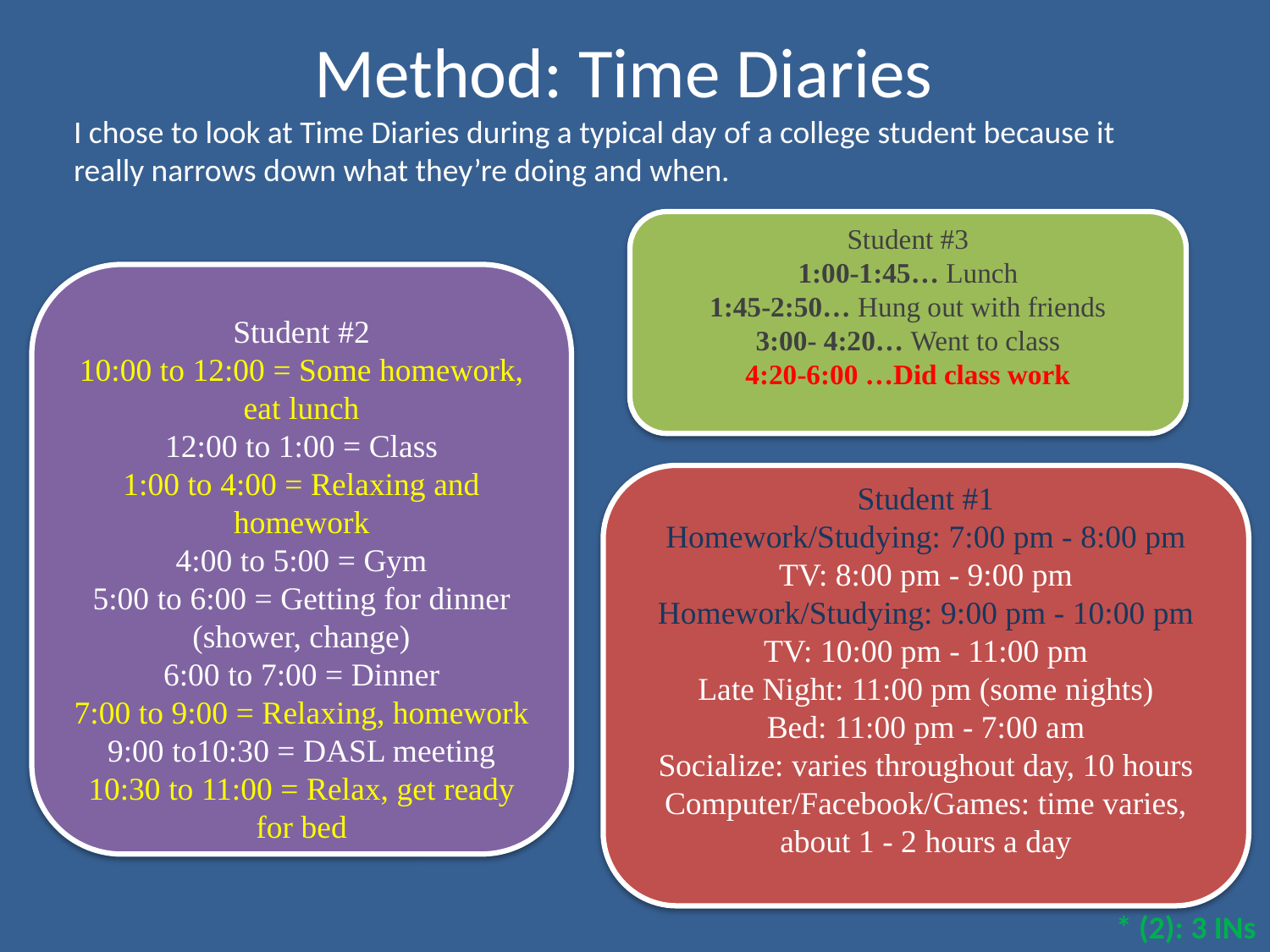

Method: Time Diaries
I chose to look at Time Diaries during a typical day of a college student because it really narrows down what they’re doing and when.
Student #3
1:00-1:45… Lunch
1:45-2:50… Hung out with friends
3:00- 4:20… Went to class
4:20-6:00 …Did class work
Student #2
10:00 to 12:00 = Some homework, eat lunch
12:00 to 1:00 = Class
1:00 to 4:00 = Relaxing and homework
4:00 to 5:00 = Gym
5:00 to 6:00 = Getting for dinner (shower, change)
6:00 to 7:00 = Dinner
7:00 to 9:00 = Relaxing, homework
9:00 to10:30 = DASL meeting
10:30 to 11:00 = Relax, get ready for bed
Student #1
Homework/Studying: 7:00 pm - 8:00 pm
TV: 8:00 pm - 9:00 pm
Homework/Studying: 9:00 pm - 10:00 pm
TV: 10:00 pm - 11:00 pm
Late Night: 11:00 pm (some nights)
Bed: 11:00 pm - 7:00 am
Socialize: varies throughout day, 10 hours
Computer/Facebook/Games: time varies, about 1 - 2 hours a day
* (2): 3 INs